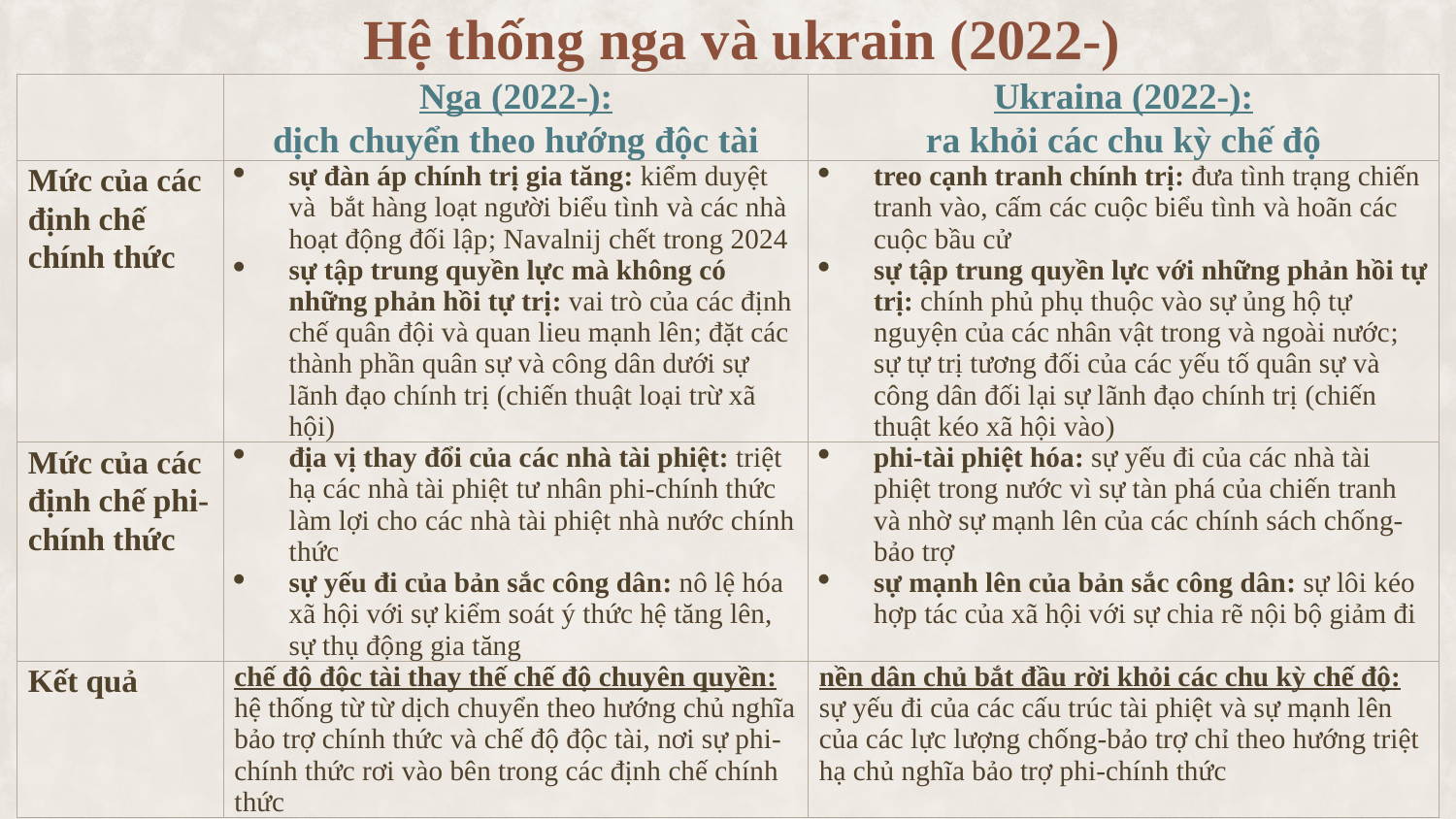

# Hệ thống nga và ukrain (2022-)
|  | Nga (2022-): dịch chuyển theo hướng độc tài | Ukraina (2022-): ra khỏi các chu kỳ chế độ |
| --- | --- | --- |
| Mức của các định chế chính thức | sự đàn áp chính trị gia tăng: kiểm duyệt và bắt hàng loạt người biểu tình và các nhà hoạt động đối lập; Navalnij chết trong 2024 sự tập trung quyền lực mà không có những phản hồi tự trị: vai trò của các định chế quân đội và quan lieu mạnh lên; đặt các thành phần quân sự và công dân dưới sự lãnh đạo chính trị (chiến thuật loại trừ xã hội) | treo cạnh tranh chính trị: đưa tình trạng chiến tranh vào, cấm các cuộc biểu tình và hoãn các cuộc bầu cử sự tập trung quyền lực với những phản hồi tự trị: chính phủ phụ thuộc vào sự ủng hộ tự nguyện của các nhân vật trong và ngoài nước; sự tự trị tương đối của các yếu tố quân sự và công dân đối lại sự lãnh đạo chính trị (chiến thuật kéo xã hội vào) |
| Mức của các định chế phi-chính thức | địa vị thay đổi của các nhà tài phiệt: triệt hạ các nhà tài phiệt tư nhân phi-chính thức làm lợi cho các nhà tài phiệt nhà nước chính thức sự yếu đi của bản sắc công dân: nô lệ hóa xã hội với sự kiểm soát ý thức hệ tăng lên, sự thụ động gia tăng | phi-tài phiệt hóa: sự yếu đi của các nhà tài phiệt trong nước vì sự tàn phá của chiến tranh và nhờ sự mạnh lên của các chính sách chống-bảo trợ sự mạnh lên của bản sắc công dân: sự lôi kéo hợp tác của xã hội với sự chia rẽ nội bộ giảm đi |
| Kết quả | chế độ độc tài thay thế chế độ chuyên quyền: hệ thống từ từ dịch chuyển theo hướng chủ nghĩa bảo trợ chính thức và chế độ độc tài, nơi sự phi-chính thức rơi vào bên trong các định chế chính thức | nền dân chủ bắt đầu rời khỏi các chu kỳ chế độ: sự yếu đi của các cấu trúc tài phiệt và sự mạnh lên của các lực lượng chống-bảo trợ chỉ theo hướng triệt hạ chủ nghĩa bảo trợ phi-chính thức |